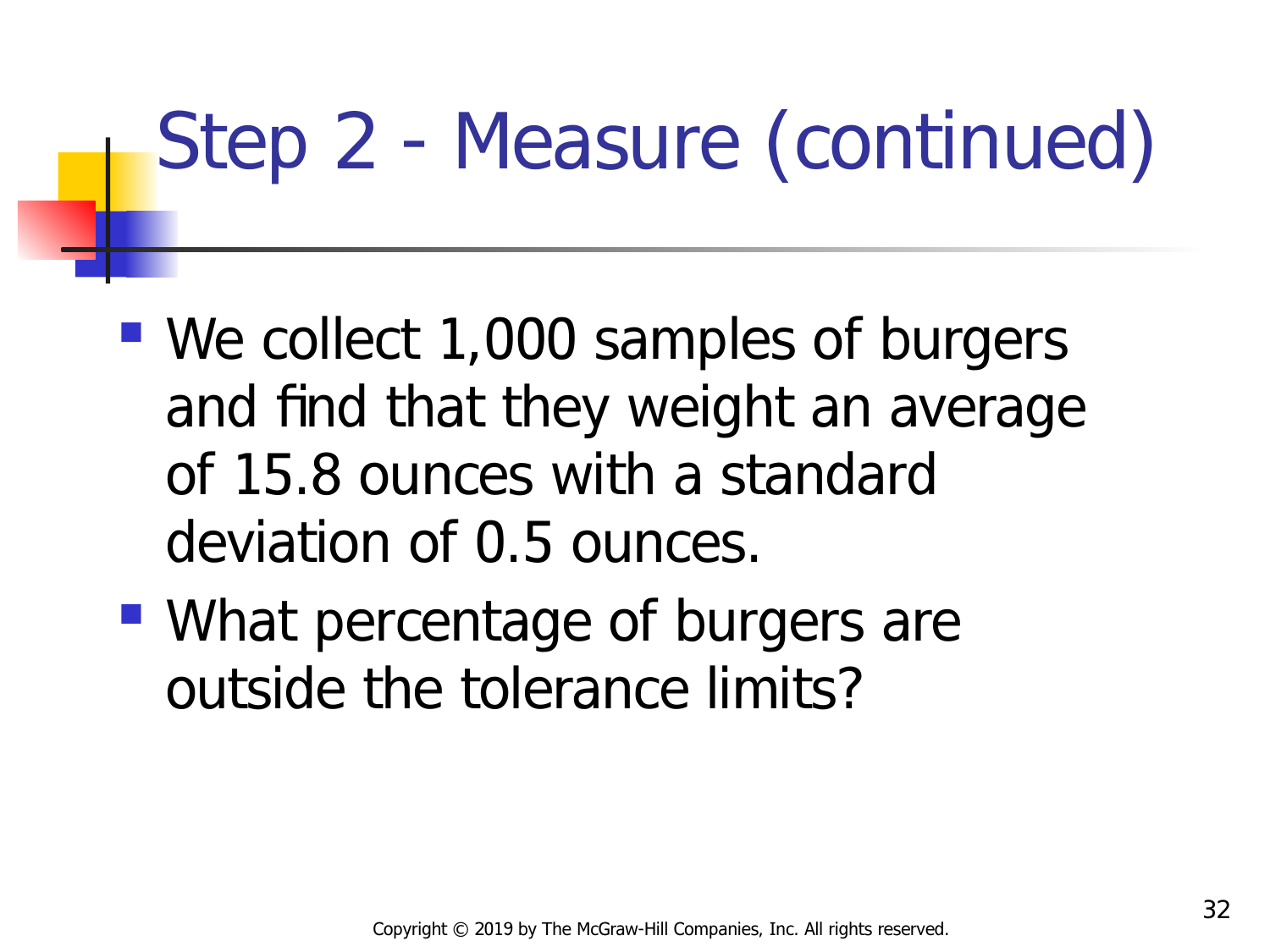

# Step 2 - Measure (continued)
We collect 1,000 samples of burgers and find that they weight an average of 15.8 ounces with a standard deviation of 0.5 ounces.
What percentage of burgers are outside the tolerance limits?
32
Copyright © 2019 by The McGraw-Hill Companies, Inc. All rights reserved.